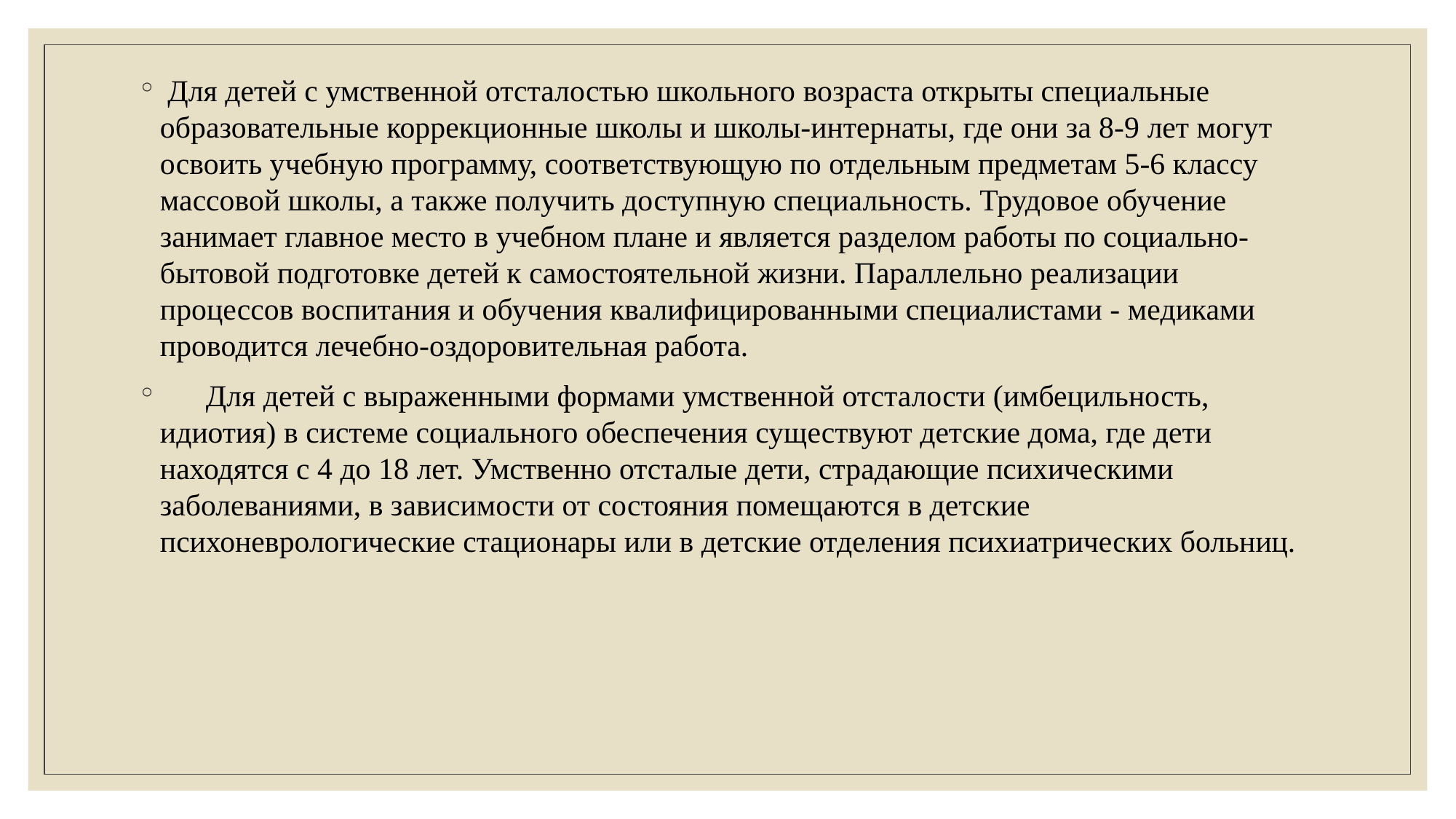

Для детей с умственной отсталостью школьного возраста открыты специальные образовательные коррекционные школы и школы-интернаты, где они за 8-9 лет могут освоить учебную программу, соответствующую по отдельным предметам 5-6 классу массовой школы, а также получить доступную специальность. Трудовое обучение занимает главное место в учебном плане и является разделом работы по социально-бытовой подготовке детей к самостоятельной жизни. Параллельно реализации процессов воспитания и обучения квалифицированными специалистами - медиками проводится лечебно-оздоровительная работа.
      Для детей с выраженными формами умственной отсталости (имбецильность, идиотия) в системе социального обеспечения существуют детские дома, где дети находятся с 4 до 18 лет. Умственно отсталые дети, страдающие психическими заболеваниями, в зависимости от состояния помещаются в детские психоневрологические стационары или в детские отделения психиатрических больниц.